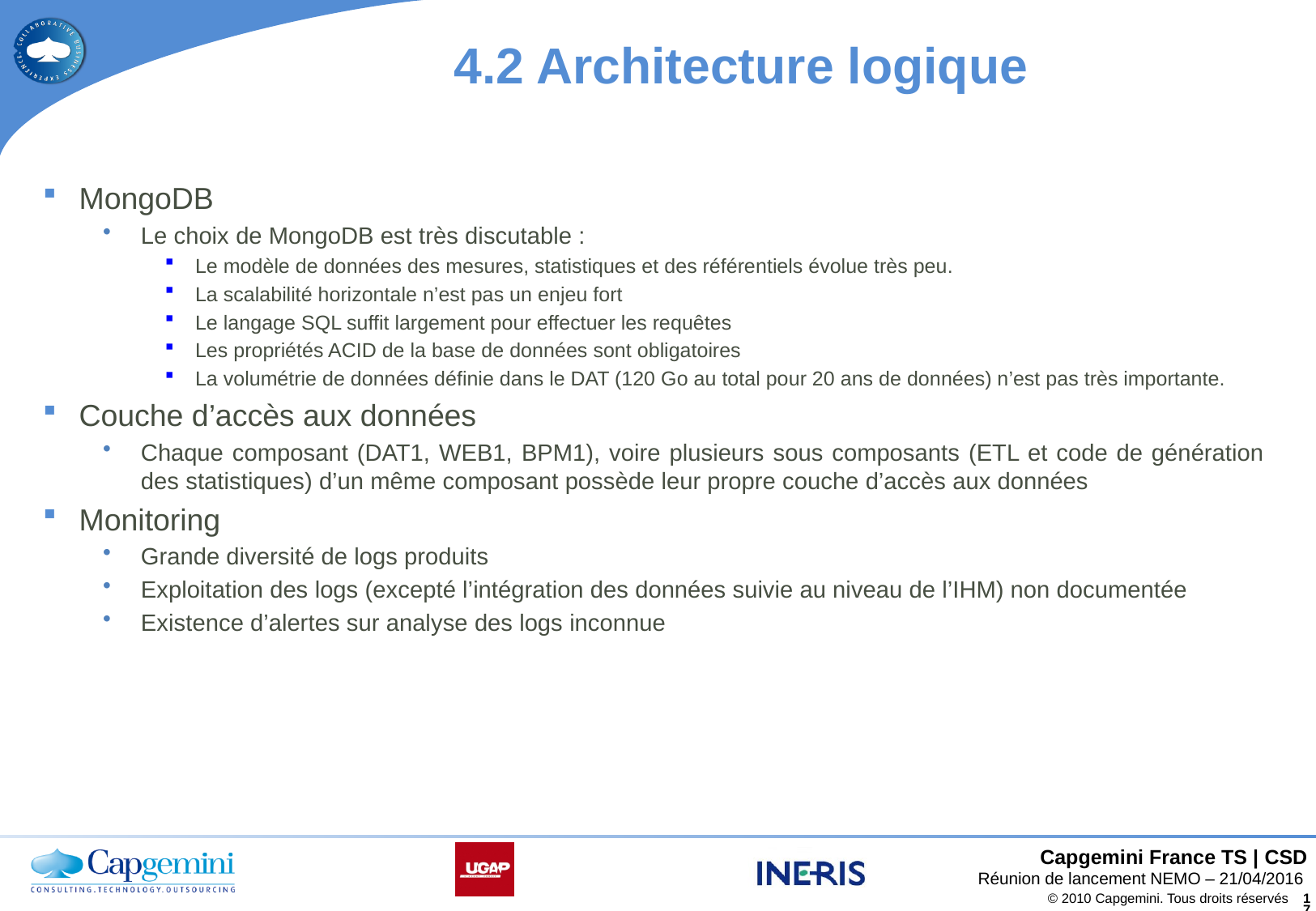

# 4.2 Architecture logique
MongoDB
Le choix de MongoDB est très discutable :
Le modèle de données des mesures, statistiques et des référentiels évolue très peu.
La scalabilité horizontale n’est pas un enjeu fort
Le langage SQL suffit largement pour effectuer les requêtes
Les propriétés ACID de la base de données sont obligatoires
La volumétrie de données définie dans le DAT (120 Go au total pour 20 ans de données) n’est pas très importante.
Couche d’accès aux données
Chaque composant (DAT1, WEB1, BPM1), voire plusieurs sous composants (ETL et code de génération des statistiques) d’un même composant possède leur propre couche d’accès aux données
Monitoring
Grande diversité de logs produits
Exploitation des logs (excepté l’intégration des données suivie au niveau de l’IHM) non documentée
Existence d’alertes sur analyse des logs inconnue
Réunion de lancement NEMO – 21/04/2016
© 2010 Capgemini. Tous droits réservés
17